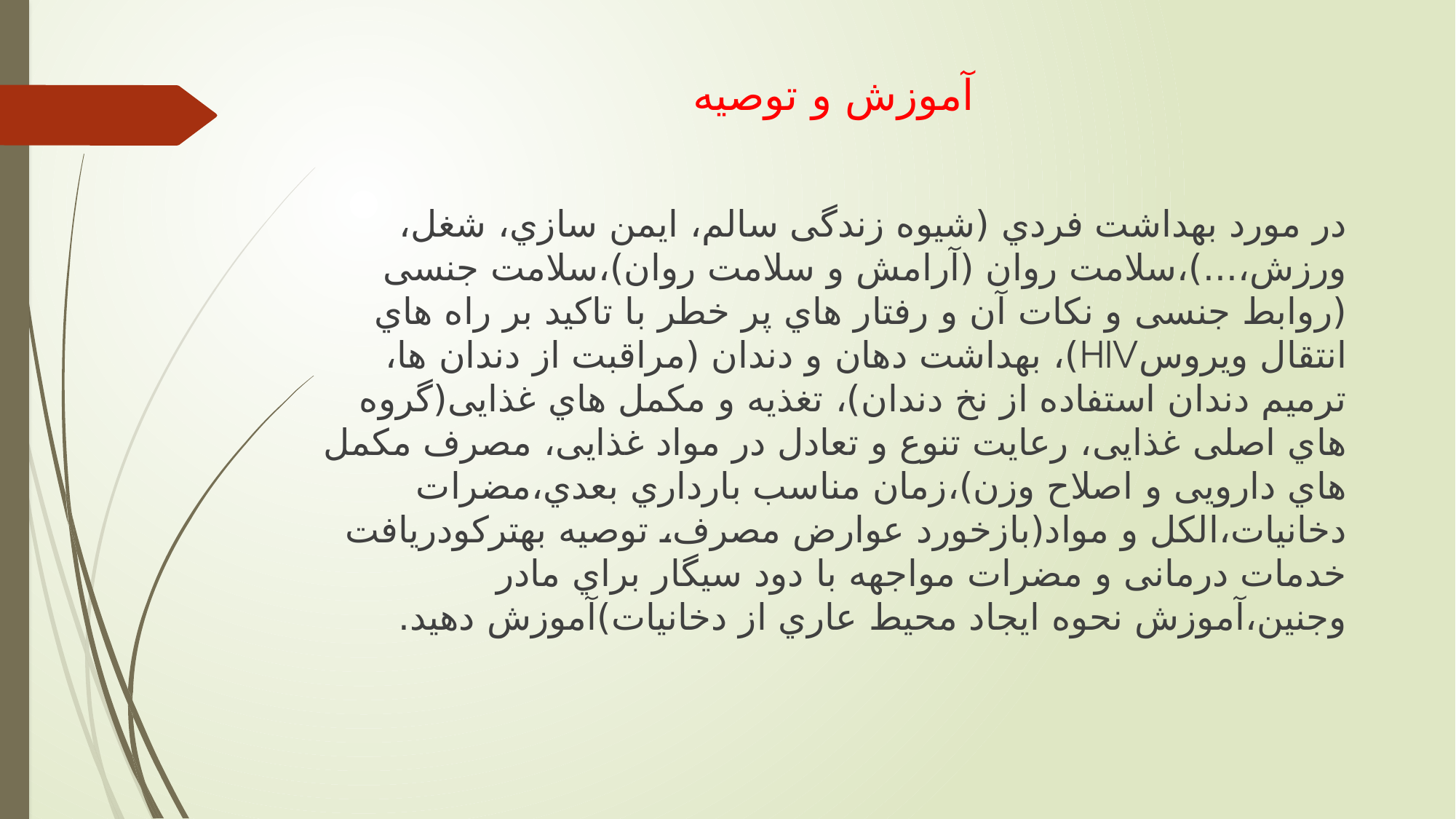

آموزش و توصیه

در مورد بهداشت فردي (شیوه زندگی سالم، ايمن سازي، شغل، ورزش،...)،سلامت روان (آرامش و سلامت روان)،سلامت جنسی (روابط جنسی و نكات آن و رفتار هاي پر خطر با تاكید بر راه هاي انتقال ويروسHIV)، بهداشت دهان و دندان (مراقبت از دندان ها، ترمیم دندان استفاده از نخ دندان)، تغذيه و مكمل هاي غذايی(گروه هاي اصلی غذايی، رعايت تنوع و تعادل در مواد غذايی، مصرف مكمل هاي دارويی و اصلاح وزن)،زمان مناسب بارداري بعدي،مضرات دخانیات،الكل و مواد(بازخورد عوارض مصرف، توصیه بهتركودريافت خدمات درمانی و مضرات مواجهه با دود سیگار براي مادر وجنین،آموزش نحوه ايجاد محیط عاري از دخانیات)آموزش دهید.